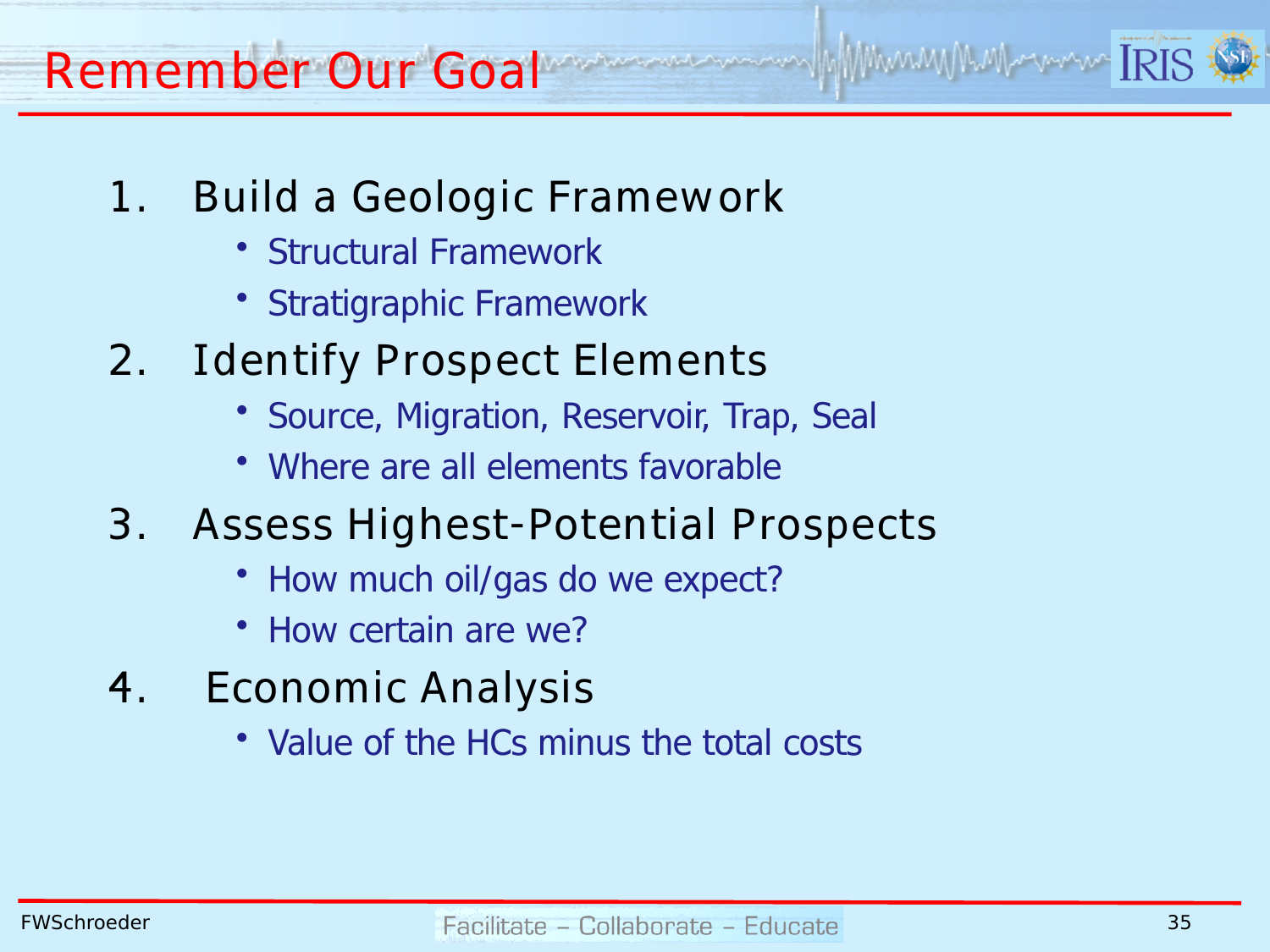

# Remember Our Goal
Build a Geologic Framework
Structural Framework
Stratigraphic Framework
Identify Prospect Elements
Source, Migration, Reservoir, Trap, Seal
Where are all elements favorable
Assess Highest-Potential Prospects
How much oil/gas do we expect?
How certain are we?
 Economic Analysis
Value of the HCs minus the total costs